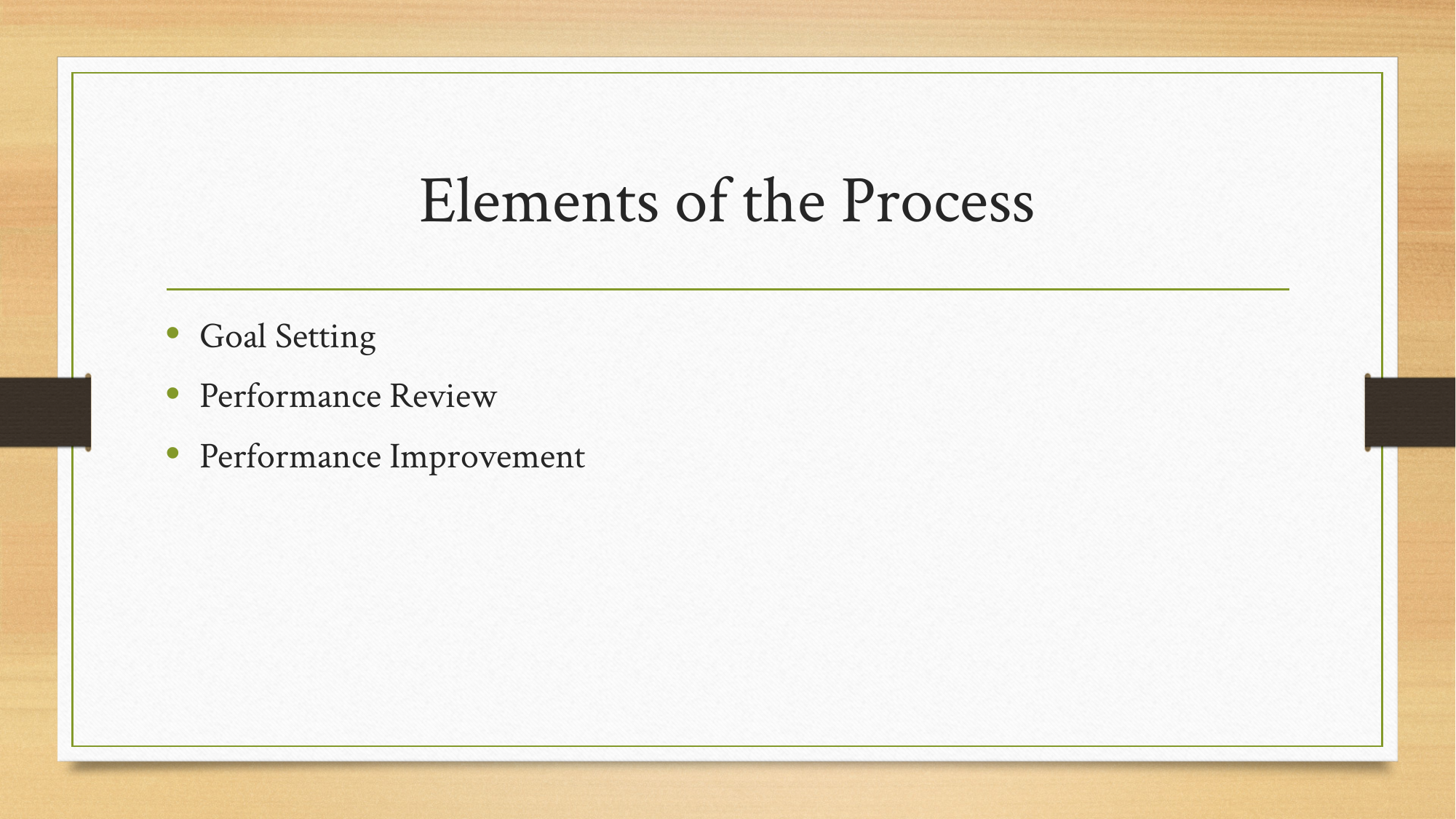

# Elements of the Process
Goal Setting
Performance Review
Performance Improvement